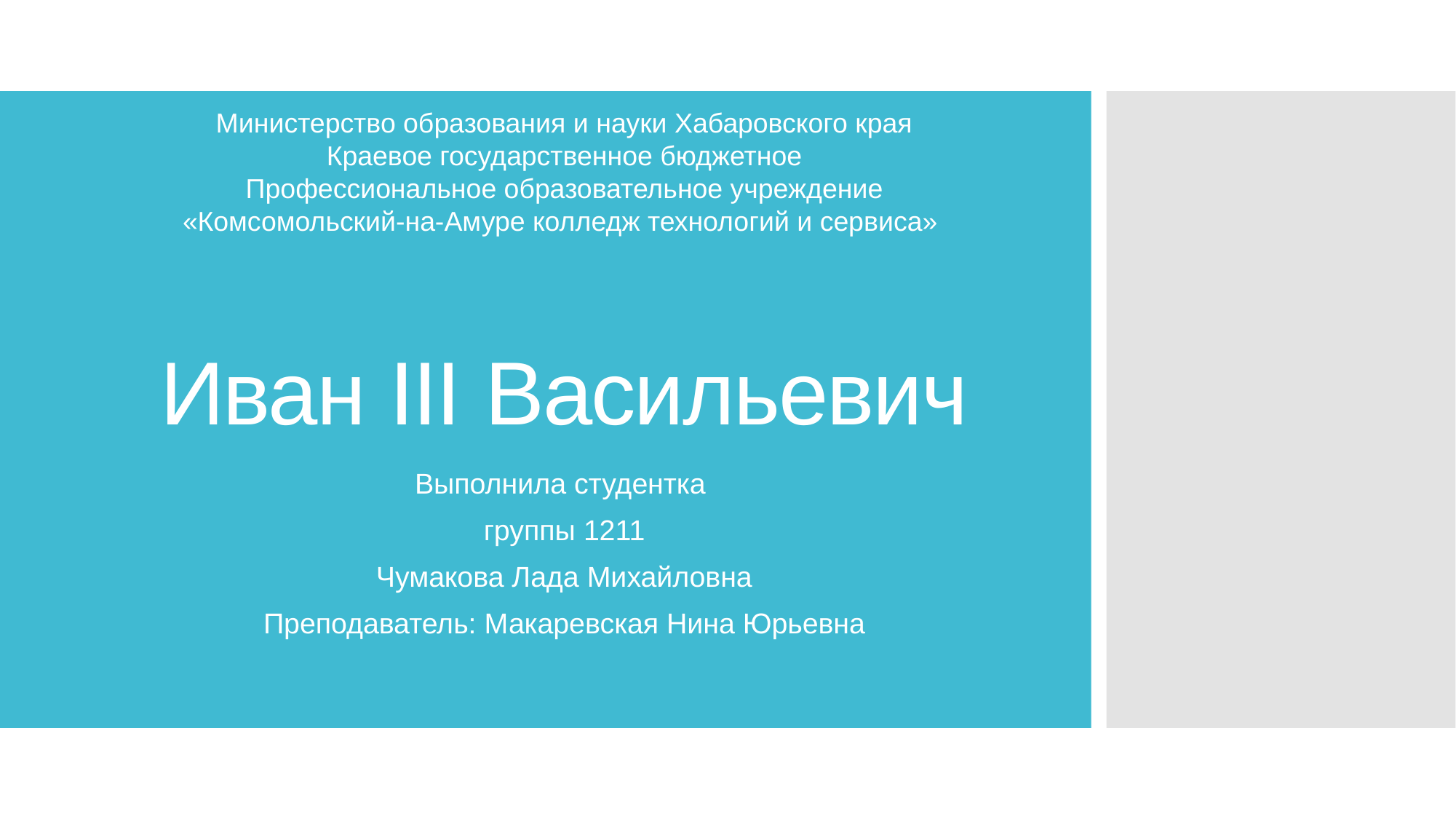

Министерство образования и науки Хабаровского края
Краевое государственное бюджетное
Профессиональное образовательное учреждение
«Комсомольский-на-Амуре колледж технологий и сервиса»
# Иван III Васильевич
Выполнила студентка
группы 1211
Чумакова Лада Михайловна
Преподаватель: Макаревская Нина Юрьевна